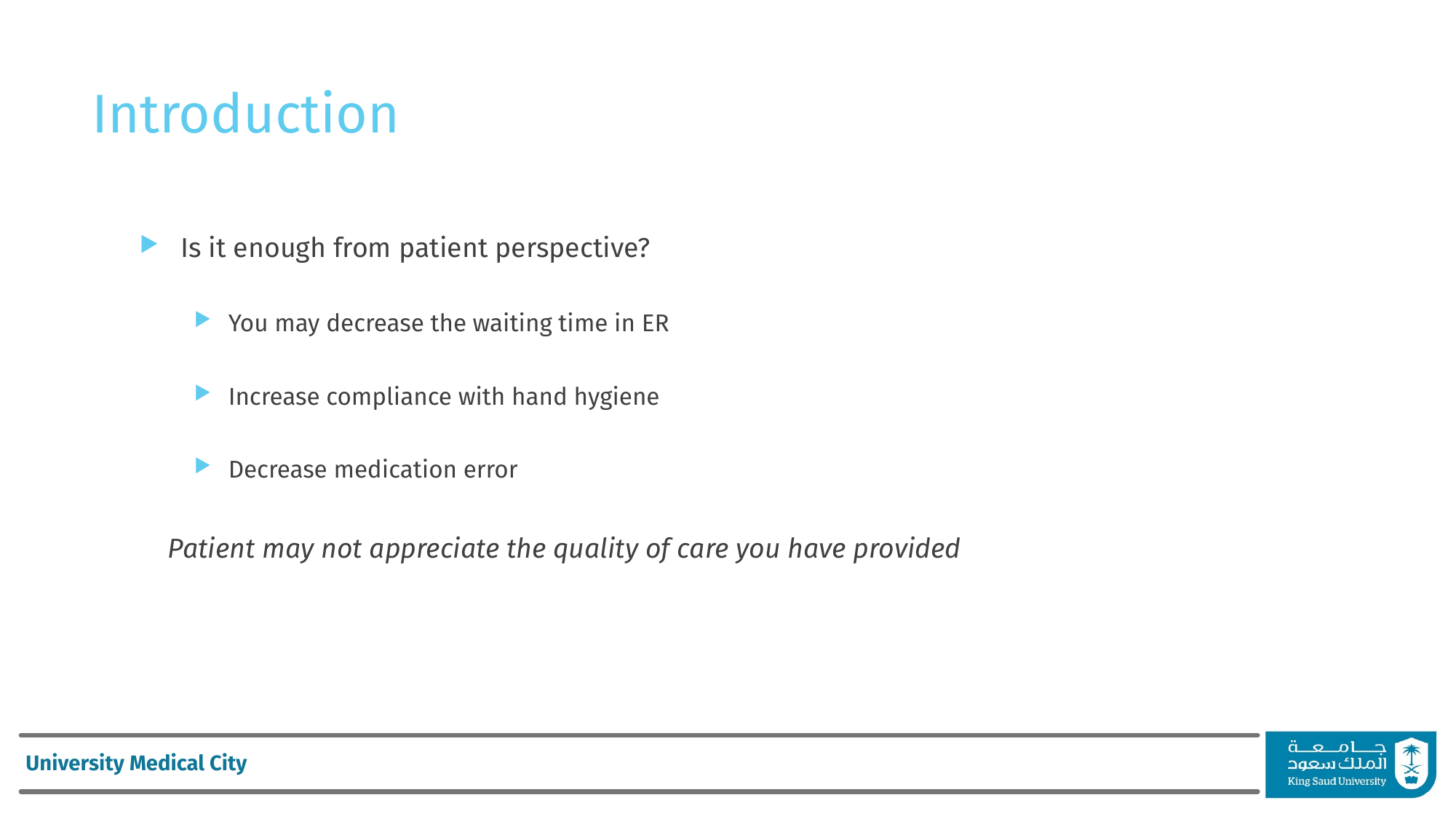

# Introduction
Is it enough from patient perspective?
You may decrease the waiting time in ER
Increase compliance with hand hygiene
Decrease medication error
    Patient may not appreciate the quality of care you have provided